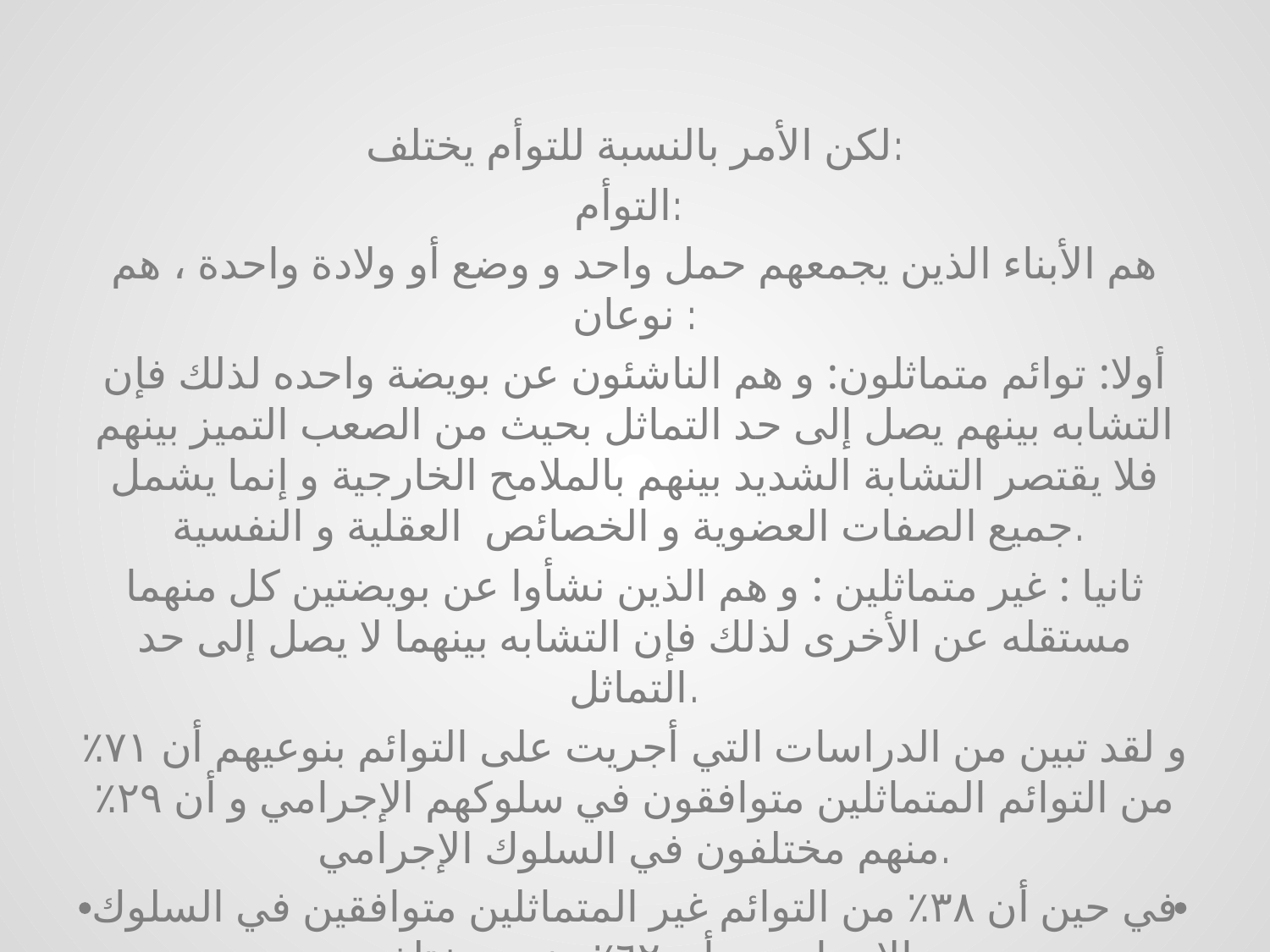

لكن الأمر بالنسبة للتوأم يختلف:
التوأم:
هم الأبناء الذين يجمعهم حمل واحد و وضع أو ولادة واحدة ، هم نوعان :
أولا: توائم متماثلون: و هم الناشئون عن بويضة واحده لذلك فإن التشابه بينهم يصل إلى حد التماثل بحيث من الصعب التميز بينهم فلا يقتصر التشابة الشديد بينهم بالملامح الخارجية و إنما يشمل جميع الصفات العضوية و الخصائص  العقلية و النفسية.
ثانيا : غير متماثلين : و هم الذين نشأوا عن بويضتين كل منهما مستقله عن الأخرى لذلك فإن التشابه بينهما لا يصل إلى حد التماثل.
و لقد تبين من الدراسات التي أجريت على التوائم بنوعيهم أن ٧١٪ من التوائم المتماثلين متوافقون في سلوكهم الإجرامي و أن ٢٩٪ منهم مختلفون في السلوك الإجرامي.
في حين أن ٣٨٪ من التوائم غير المتماثلين متوافقين في السلوك الإجرامي و أن ٦٢٪ منهم مختلفين.